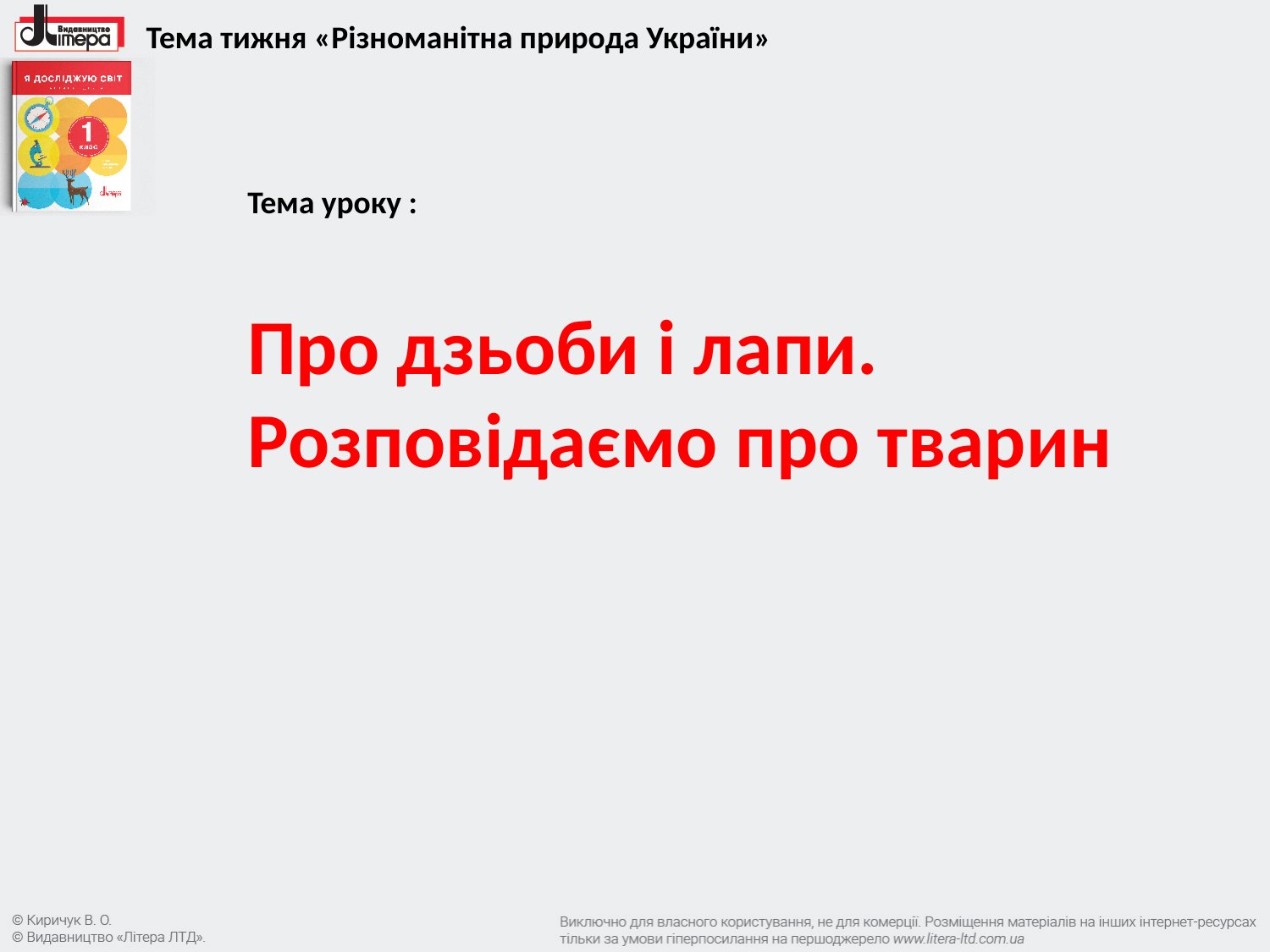

Тема тижня «Різноманітна природа України»
Тема уроку :

Про дзьоби і лапи. Розповідаємо про тварин